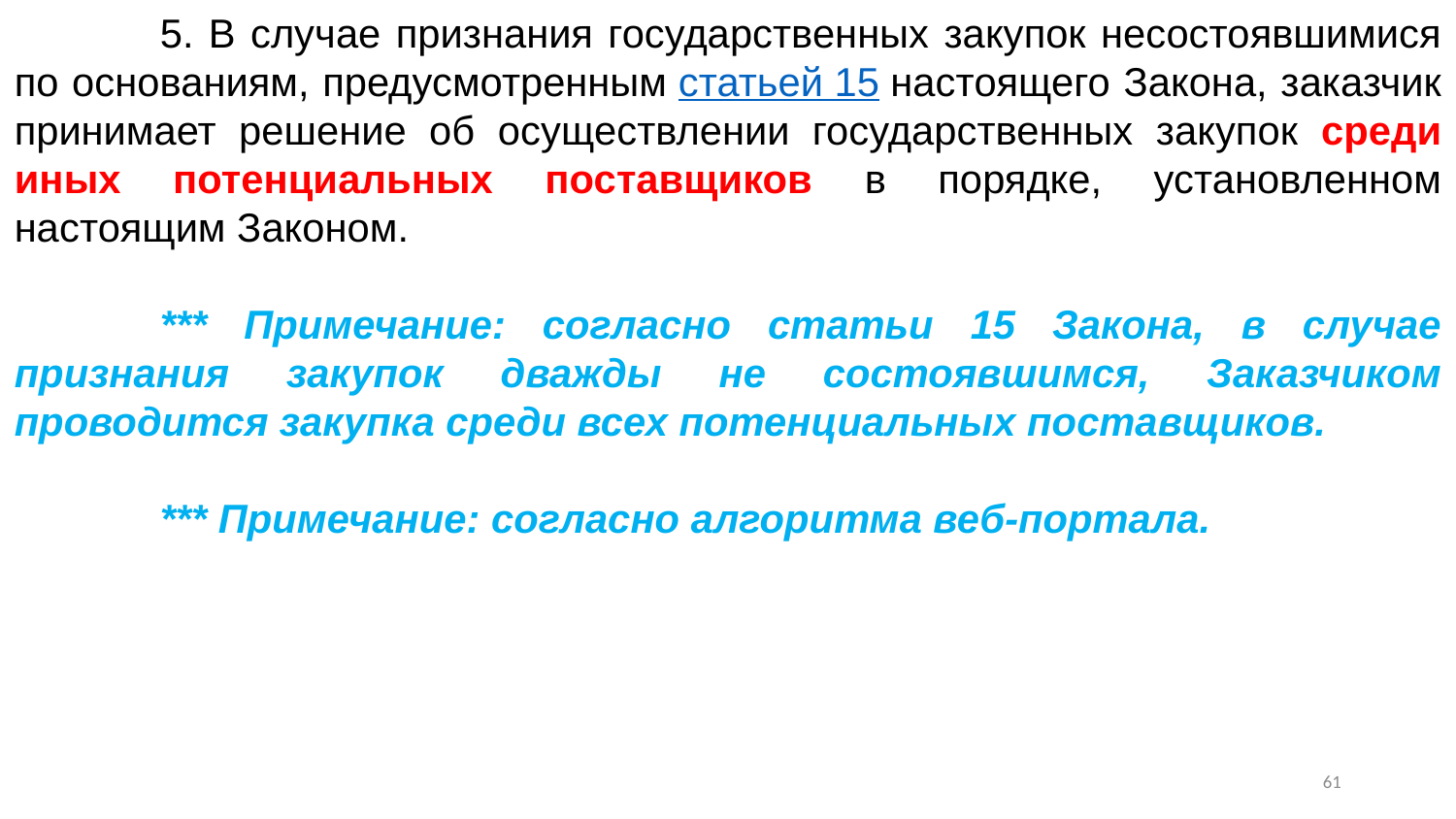

5. В случае признания государственных закупок несостоявшимися по основаниям, предусмотренным статьей 15 настоящего Закона, заказчик принимает решение об осуществлении государственных закупок среди иных потенциальных поставщиков в порядке, установленном настоящим Законом.

	*** Примечание: согласно статьи 15 Закона, в случае признания закупок дважды не состоявшимся, Заказчиком проводится закупка среди всех потенциальных поставщиков.

	*** Примечание: согласно алгоритма веб-портала.

61